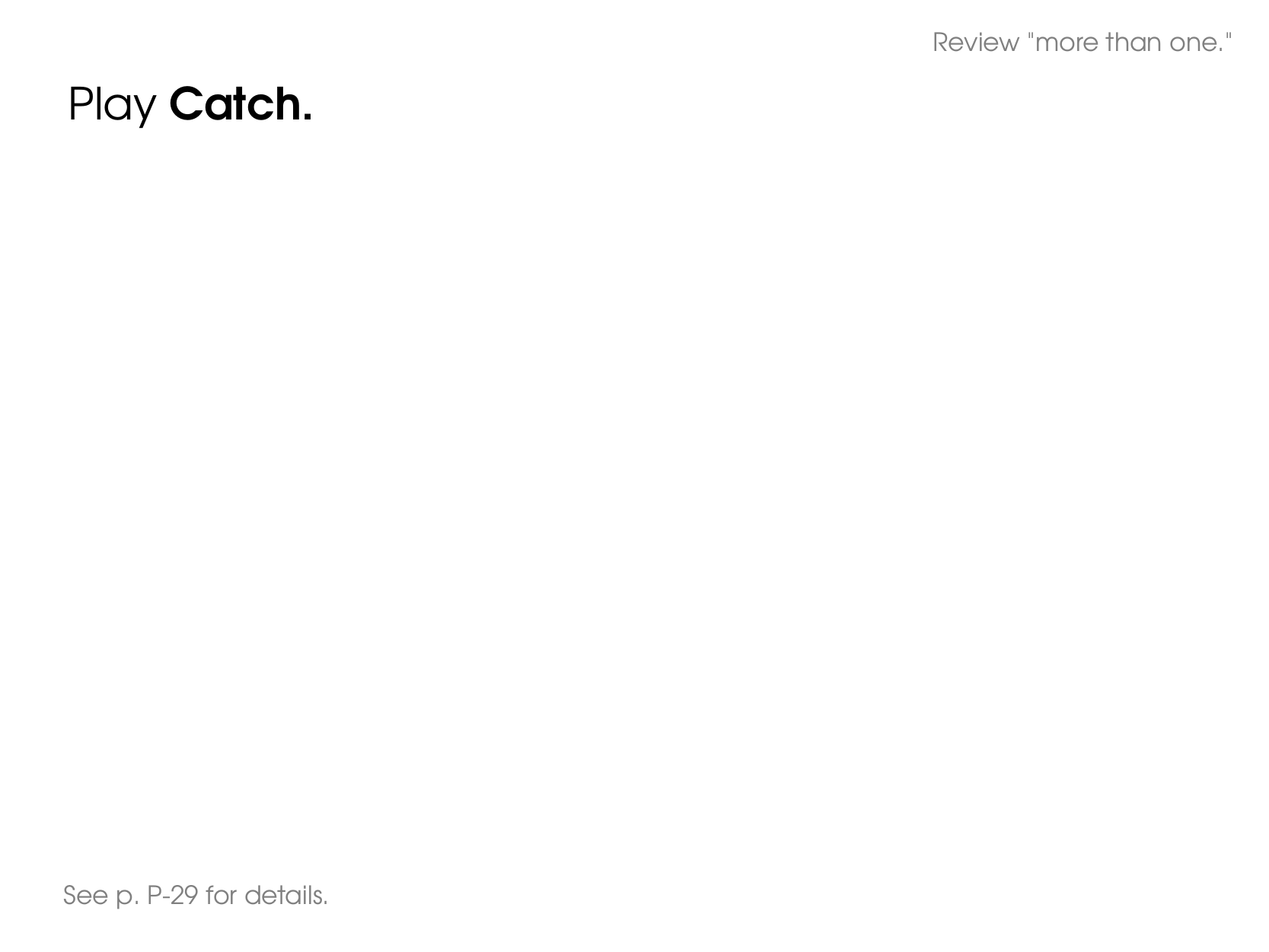

Review "more than one."
Play Catch.
See p. P-29 for details.